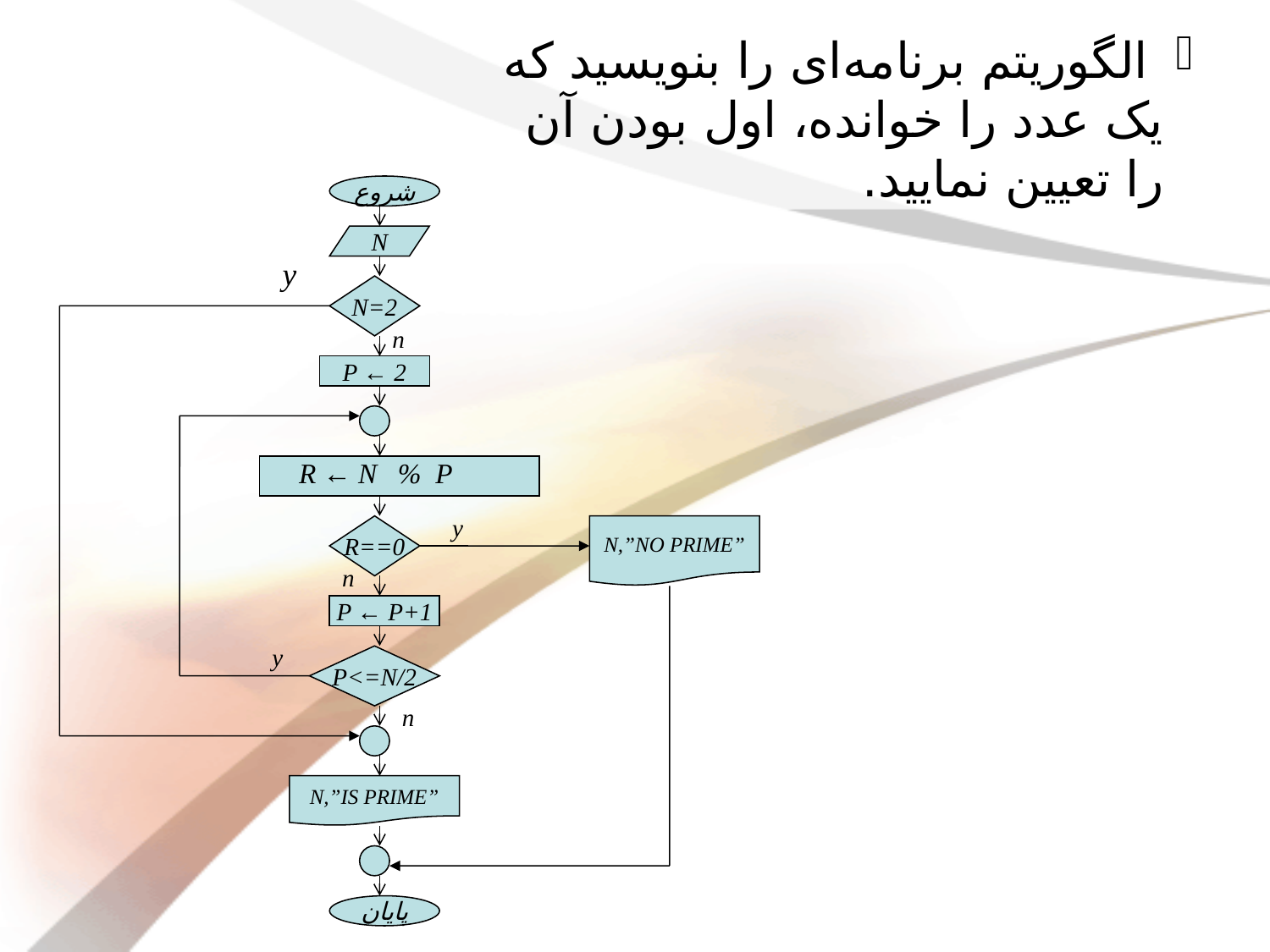

# الگوریتم برنامه‌ای را بنویسید که یک عدد را خوانده، اول بودن آن را تعیین نمایید.
شروع

N
y

N=2

n

P ← 2

R ← N   %  P

y
R==0
N,”NO PRIME”

n

P ← P+1

y
P<=N/2

n

N,”IS PRIME”

پایان